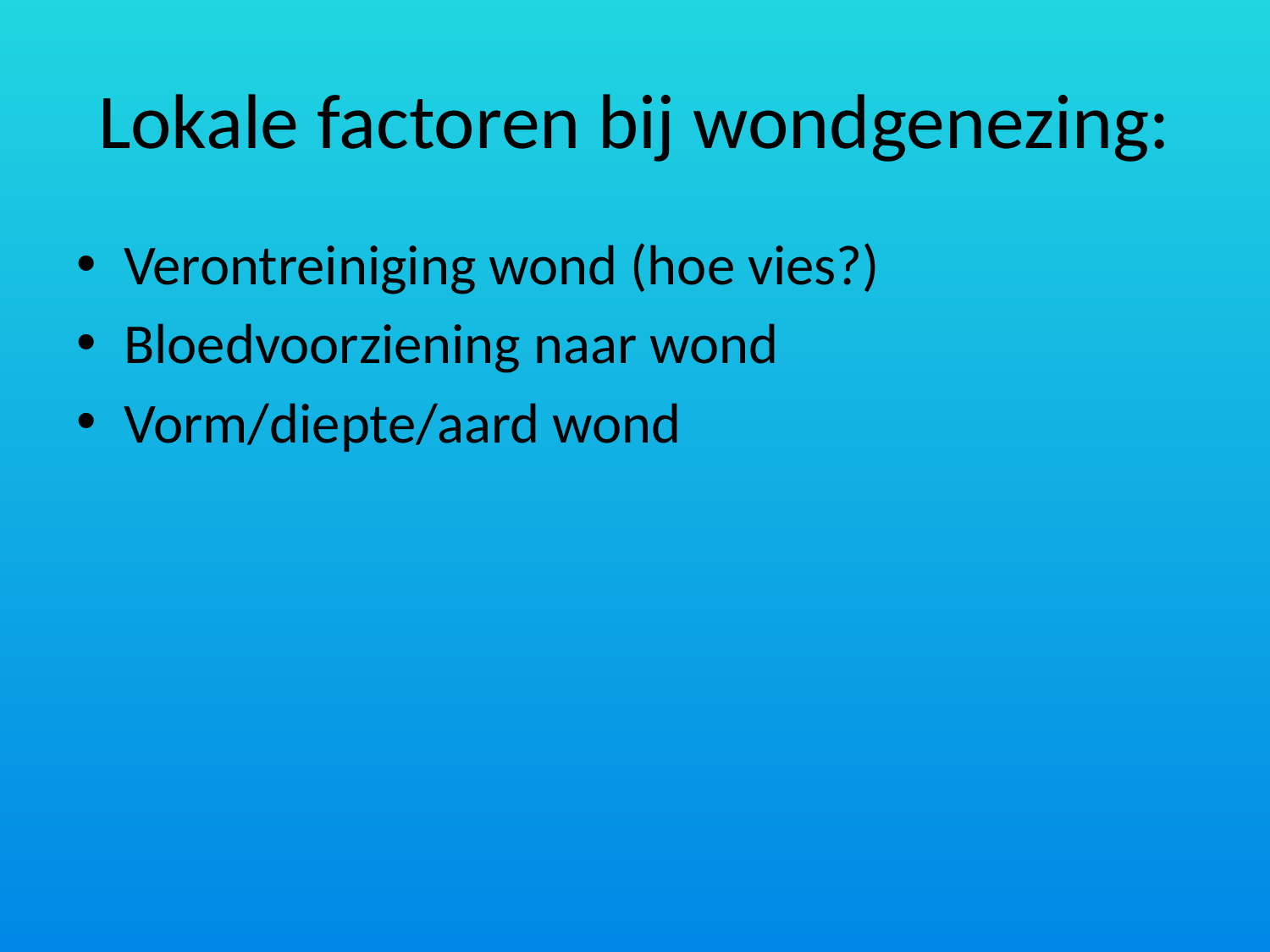

# Lokale factoren bij wondgenezing:
Verontreiniging wond (hoe vies?)
Bloedvoorziening naar wond
Vorm/diepte/aard wond